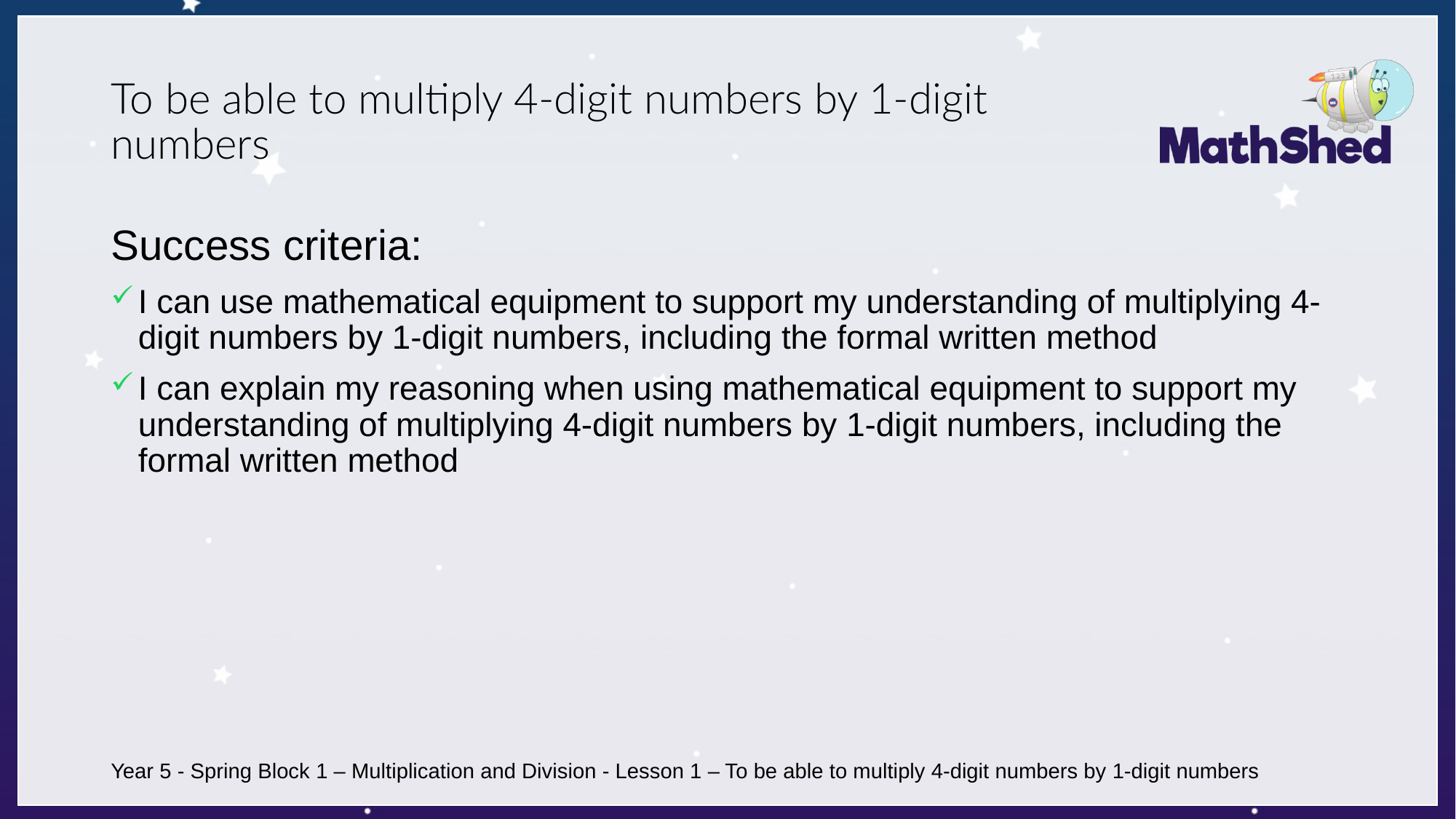

# To be able to multiply 4-digit numbers by 1-digit numbers
Success criteria:
I can use mathematical equipment to support my understanding of multiplying 4-digit numbers by 1-digit numbers, including the formal written method
I can explain my reasoning when using mathematical equipment to support my understanding of multiplying 4-digit numbers by 1-digit numbers, including the formal written method
Year 5 - Spring Block 1 – Multiplication and Division - Lesson 1 – To be able to multiply 4-digit numbers by 1-digit numbers